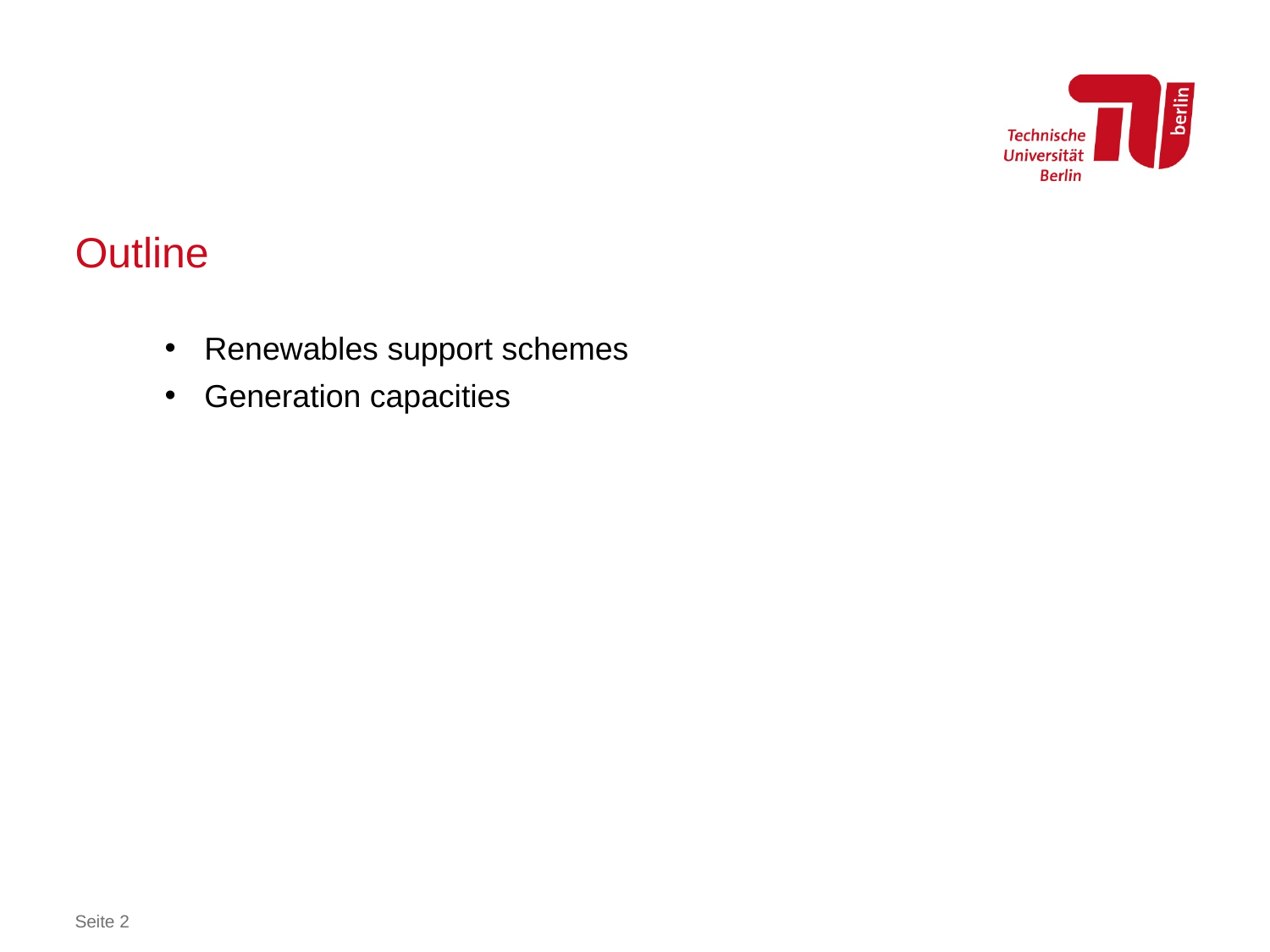

# Outline
Renewables support schemes
Generation capacities
Seite 2